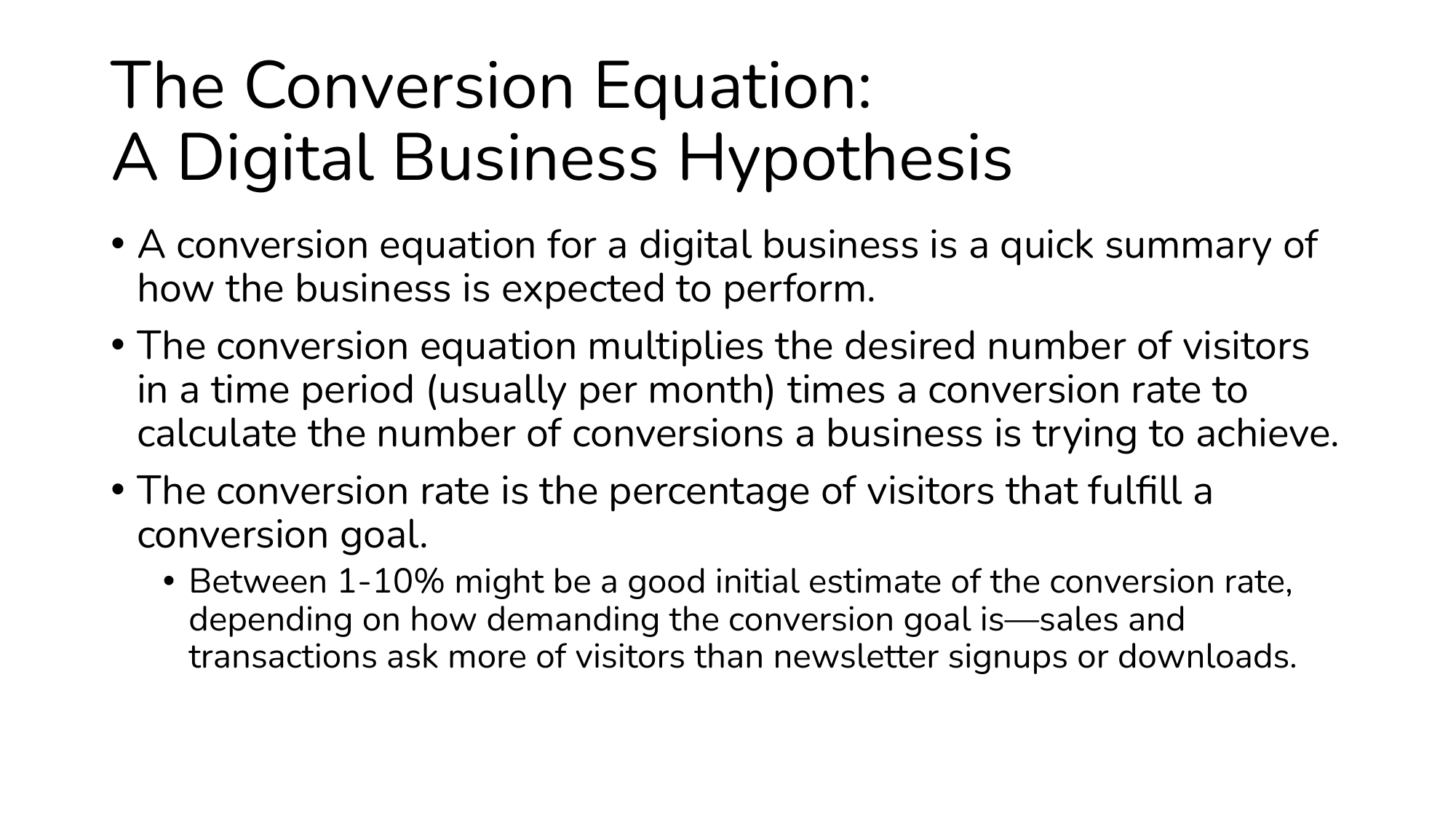

# The Conversion Equation: A Digital Business Hypothesis
A conversion equation for a digital business is a quick summary of how the business is expected to perform.
The conversion equation multiplies the desired number of visitors in a time period (usually per month) times a conversion rate to calculate the number of conversions a business is trying to achieve.
The conversion rate is the percentage of visitors that fulfill a conversion goal.
Between 1-10% might be a good initial estimate of the conversion rate, depending on how demanding the conversion goal is—sales and transactions ask more of visitors than newsletter signups or downloads.